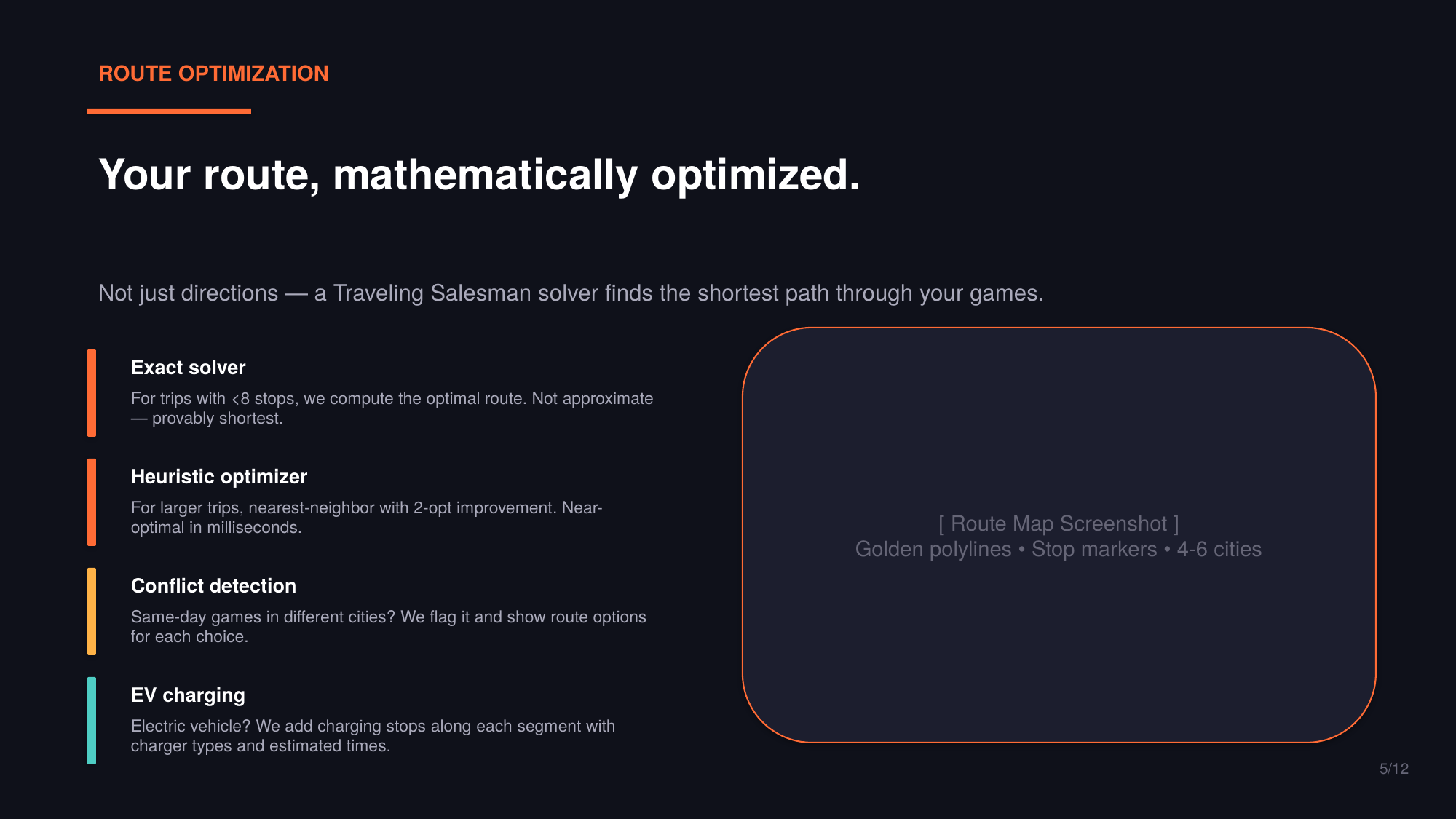

ROUTE OPTIMIZATION

Your route, mathematically optimized.
Not just directions — a Traveling Salesman solver finds the shortest path through your games.
[ Route Map Screenshot ]
Golden polylines • Stop markers • 4-6 cities

Exact solver
For trips with <8 stops, we compute the optimal route. Not approximate — provably shortest.

Heuristic optimizer
For larger trips, nearest-neighbor with 2-opt improvement. Near-optimal in milliseconds.

Conflict detection
Same-day games in different cities? We flag it and show route options for each choice.

EV charging
Electric vehicle? We add charging stops along each segment with charger types and estimated times.
5/12